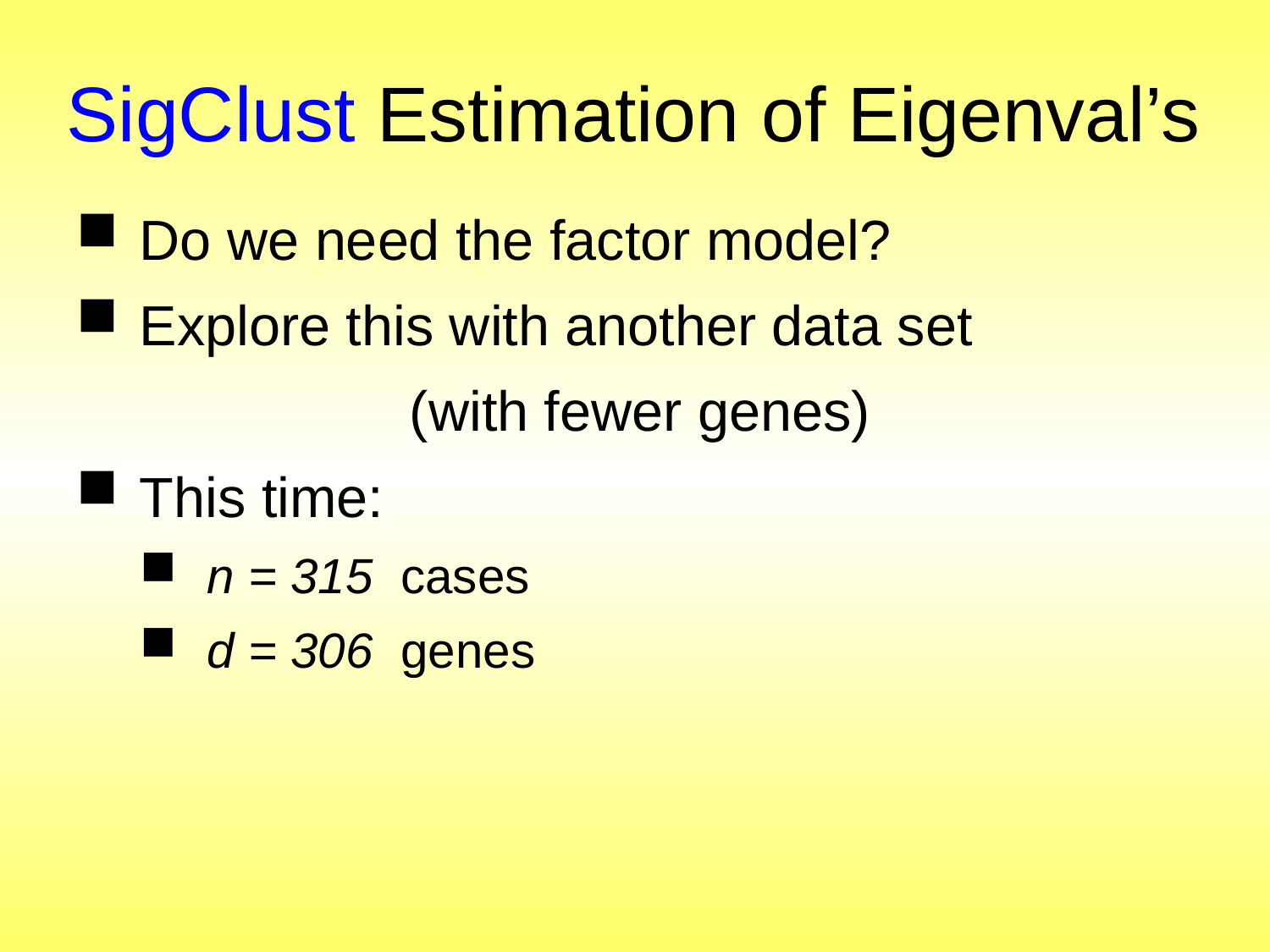

# SigClust Estimation of Eigenval’s
 Do we need the factor model?
 Explore this with another data set
(with fewer genes)
 This time:
  n = 315  cases
  d = 306  genes